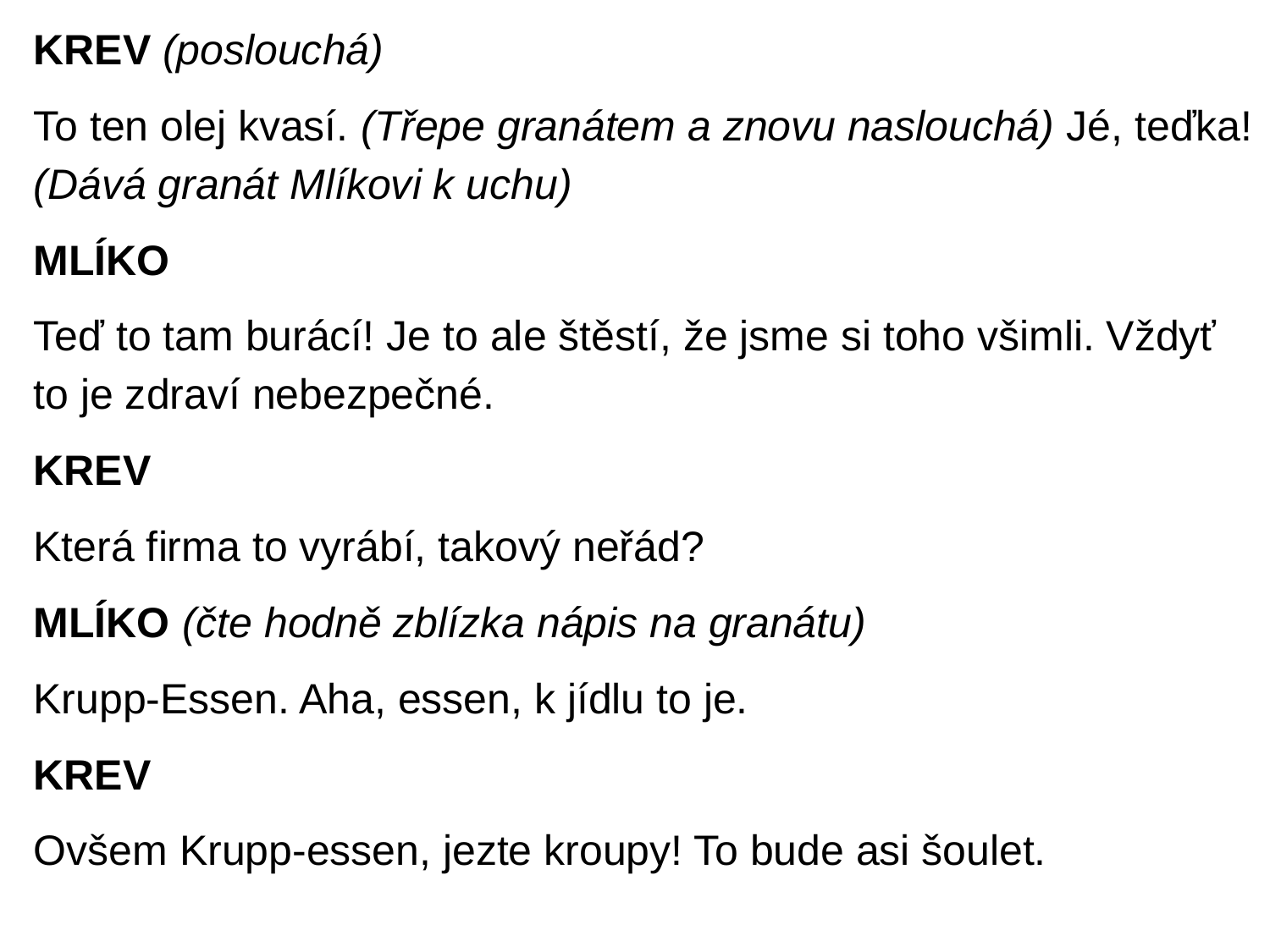

KREV (poslouchá)
To ten olej kvasí. (Třepe granátem a znovu naslouchá) Jé, teďka! (Dává granát Mlíkovi k uchu)
MLÍKO
Teď to tam burácí! Je to ale štěstí, že jsme si toho všimli. Vždyť to je zdraví nebezpečné.
KREV
Která firma to vyrábí, takový neřád?
MLÍKO (čte hodně zblízka nápis na granátu)
Krupp-Essen. Aha, essen, k jídlu to je.
KREV
Ovšem Krupp-essen, jezte kroupy! To bude asi šoulet.